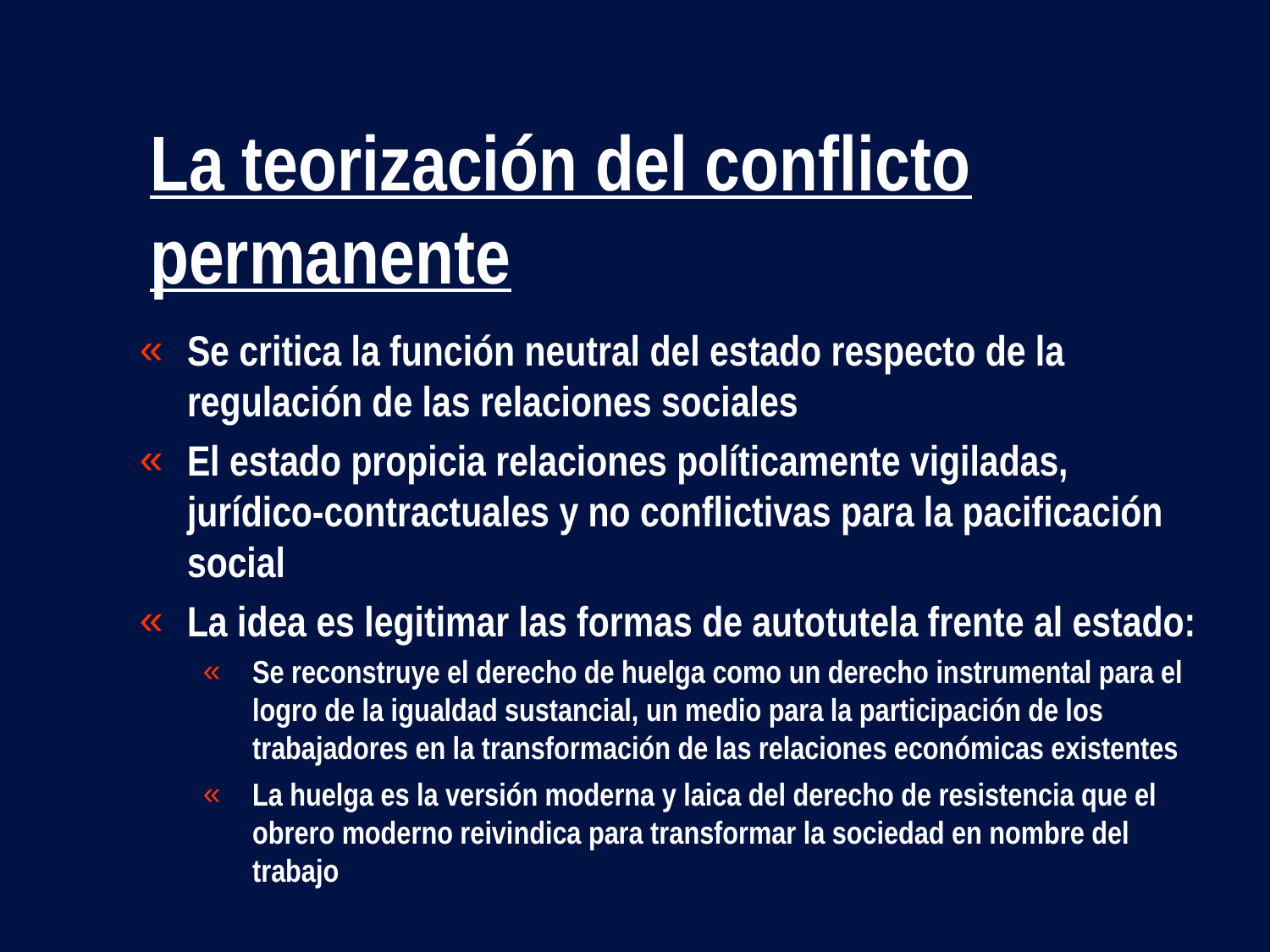

# La teorización del conflicto permanente
Se critica la función neutral del estado respecto de la regulación de las relaciones sociales
El estado propicia relaciones políticamente vigiladas, jurídico-contractuales y no conflictivas para la pacificación social
La idea es legitimar las formas de autotutela frente al estado:
Se reconstruye el derecho de huelga como un derecho instrumental para el logro de la igualdad sustancial, un medio para la participación de los trabajadores en la transformación de las relaciones económicas existentes
La huelga es la versión moderna y laica del derecho de resistencia que el obrero moderno reivindica para transformar la sociedad en nombre del trabajo